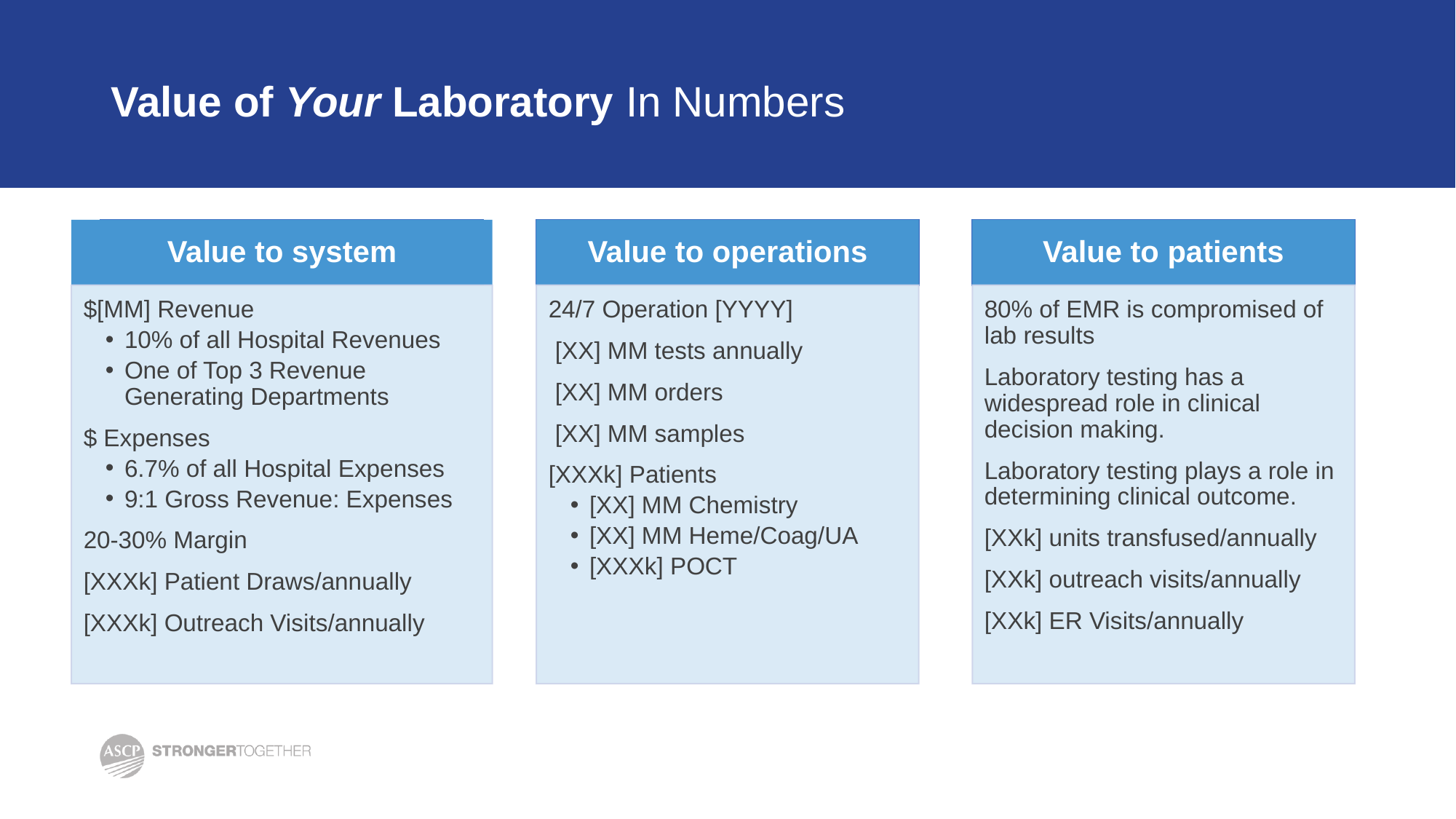

# Value of Your Laboratory In Numbers
Value to system

Value to operations

Value to patients

$[MM] Revenue
10% of all Hospital Revenues
One of Top 3 Revenue Generating Departments
$ Expenses
6.7% of all Hospital Expenses
9:1 Gross Revenue: Expenses
20-30% Margin
[XXXk] Patient Draws/annually
[XXXk] Outreach Visits/annually

24/7 Operation [YYYY]
 [XX] MM tests annually
 [XX] MM orders
 [XX] MM samples
[XXXk] Patients
[XX] MM Chemistry
[XX] MM Heme/Coag/UA
[XXXk] POCT

80% of EMR is compromised of lab results
Laboratory testing has a widespread role in clinical decision making.
Laboratory testing plays a role in determining clinical outcome.
[XXk] units transfused/annually
[XXk] outreach visits/annually
[XXk] ER Visits/annually